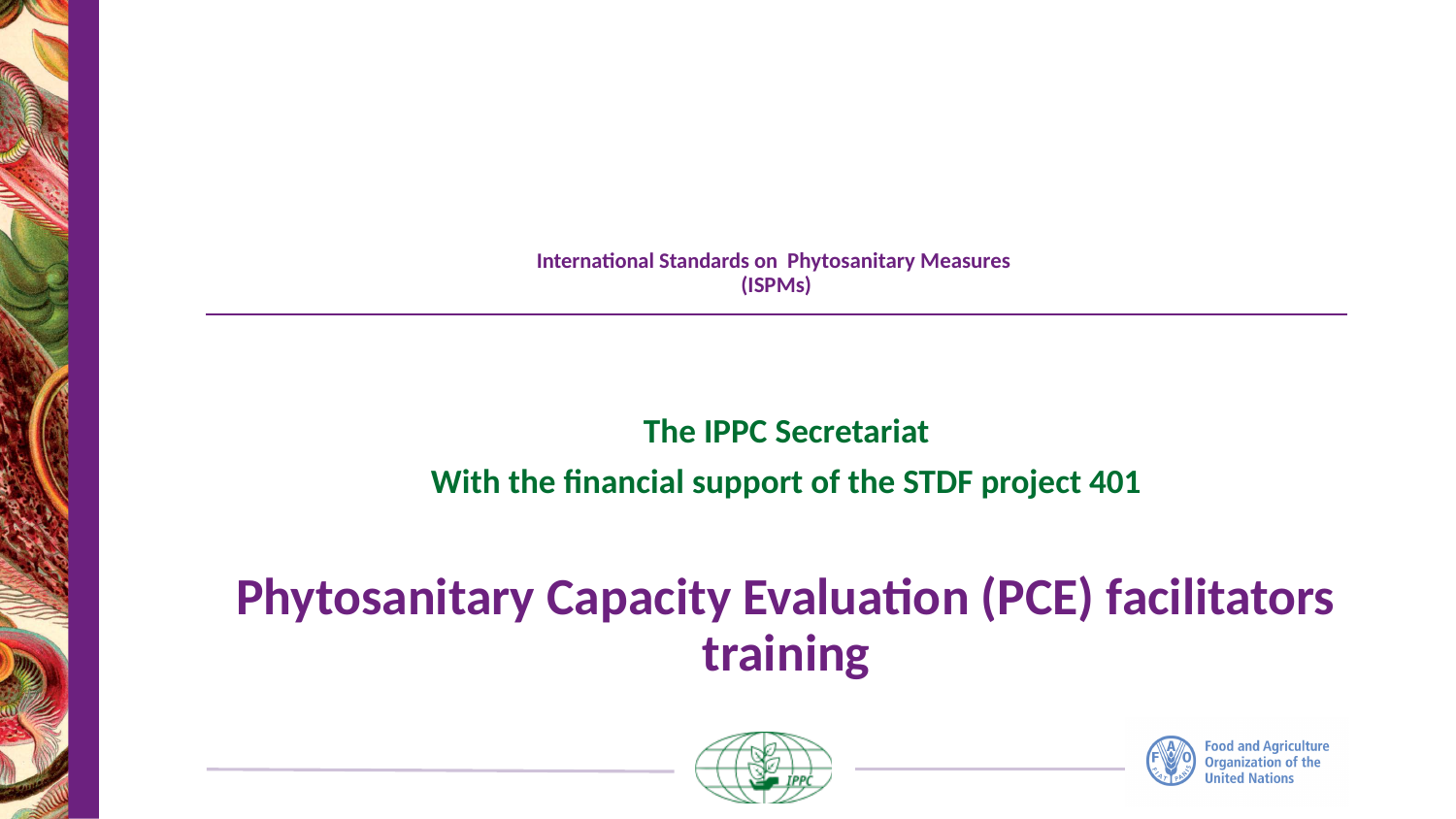

# International Standards on  Phytosanitary Measures (ISPMs)

The IPPC Secretariat
With the financial support of the STDF project 401

Phytosanitary Capacity Evaluation (PCE) facilitators training